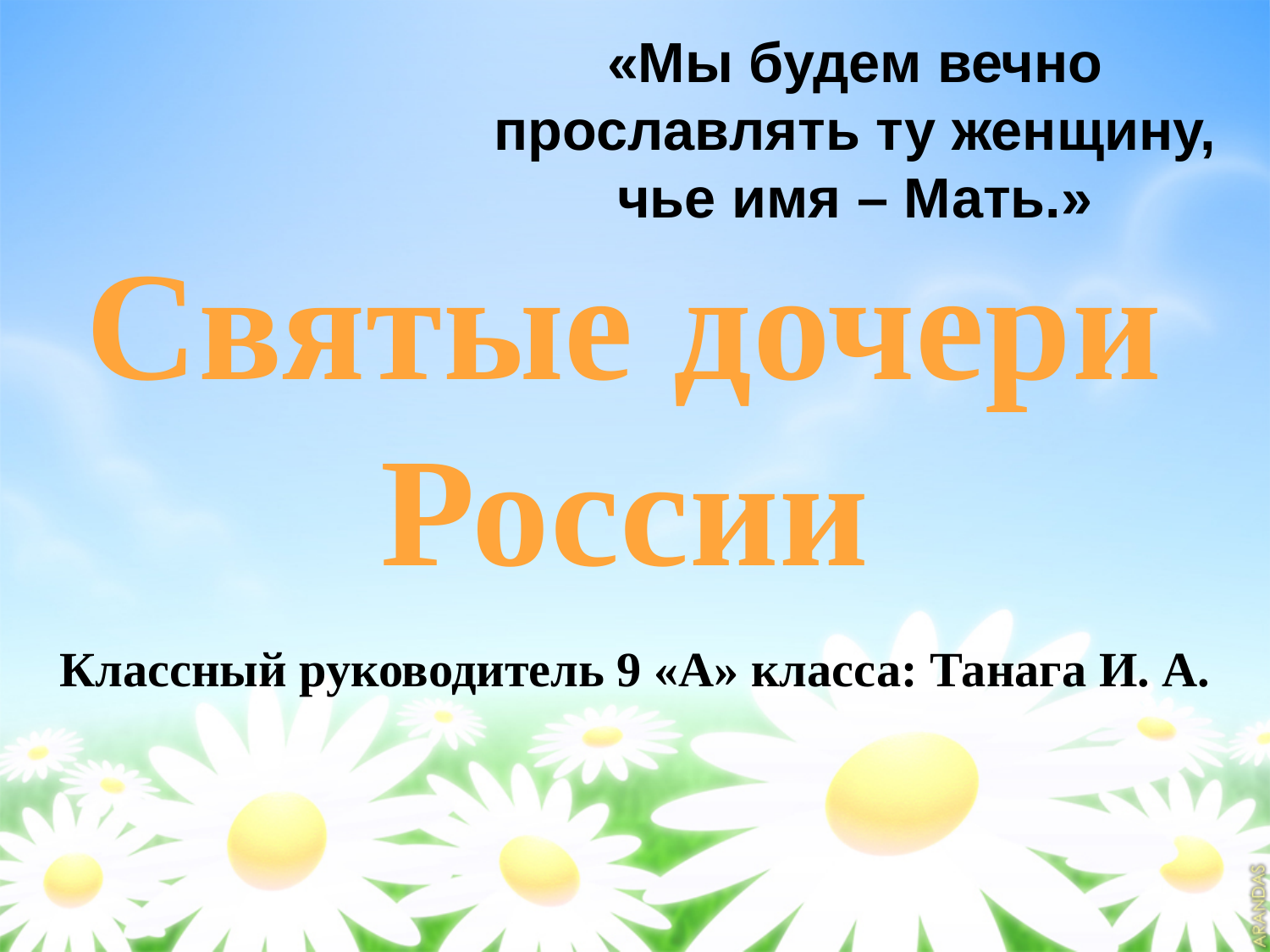

«Мы будем вечно прославлять ту женщину, чье имя – Мать.»
Святые дочери России
Классный руководитель 9 «А» класса: Танага И. А.